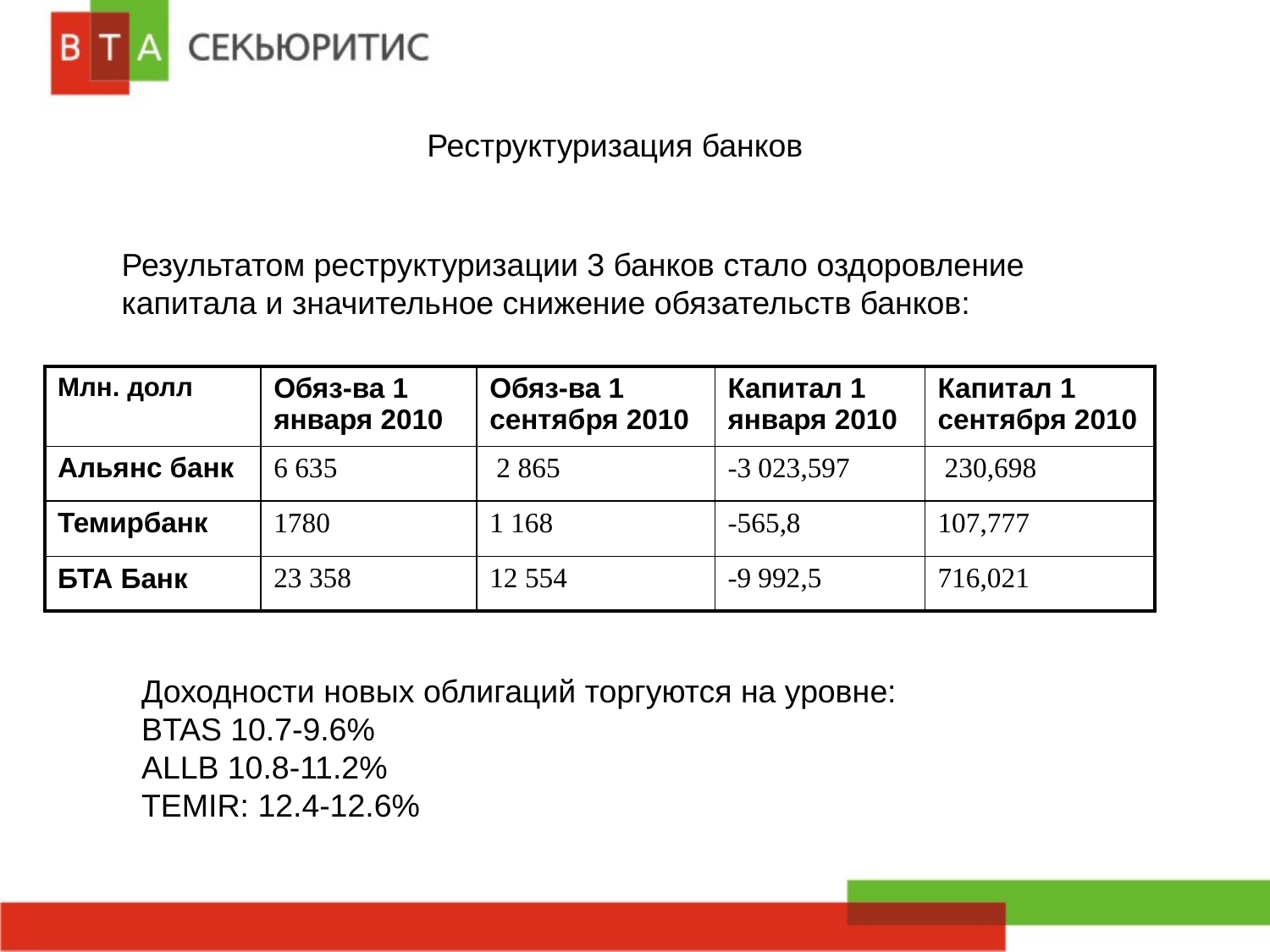

Реструктуризация банков
Результатом реструктуризации 3 банков стало оздоровление капитала и значительное снижение обязательств банков:

| Млн. долл | Обяз-ва 1 января 2010 | Обяз-ва 1 сентября 2010 | Капитал 1 января 2010 | Капитал 1 сентября 2010 |
| --- | --- | --- | --- | --- |
| Альянс банк | 6 635 | 2 865 | -3 023,597 | 230,698 |
| Темирбанк | 1780 | 1 168 | -565,8 | 107,777 |
| БТА Банк | 23 358 | 12 554 | -9 992,5 | 716,021 |
Доходности новых облигаций торгуются на уровне:
BTAS 10.7-9.6%
ALLB 10.8-11.2%
TEMIR: 12.4-12.6%